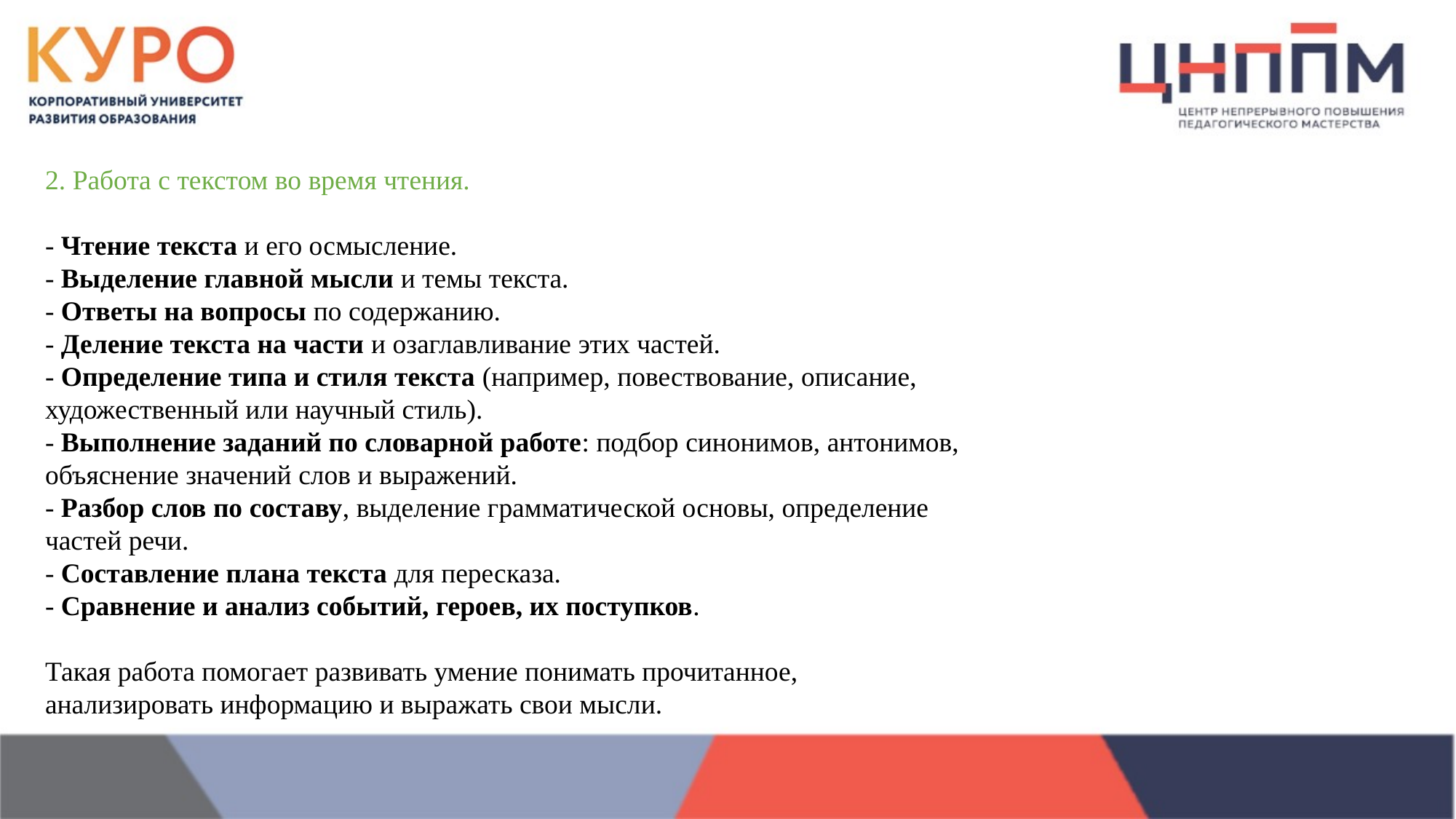

2. Работа с текстом во время чтения.
- Чтение текста и его осмысление.
- Выделение главной мысли и темы текста.
- Ответы на вопросы по содержанию.
- Деление текста на части и озаглавливание этих частей.
- Определение типа и стиля текста (например, повествование, описание, художественный или научный стиль).
- Выполнение заданий по словарной работе: подбор синонимов, антонимов, объяснение значений слов и выражений.
- Разбор слов по составу, выделение грамматической основы, определение частей речи.
- Составление плана текста для пересказа.
- Сравнение и анализ событий, героев, их поступков.
Такая работа помогает развивать умение понимать прочитанное, анализировать информацию и выражать свои мысли.